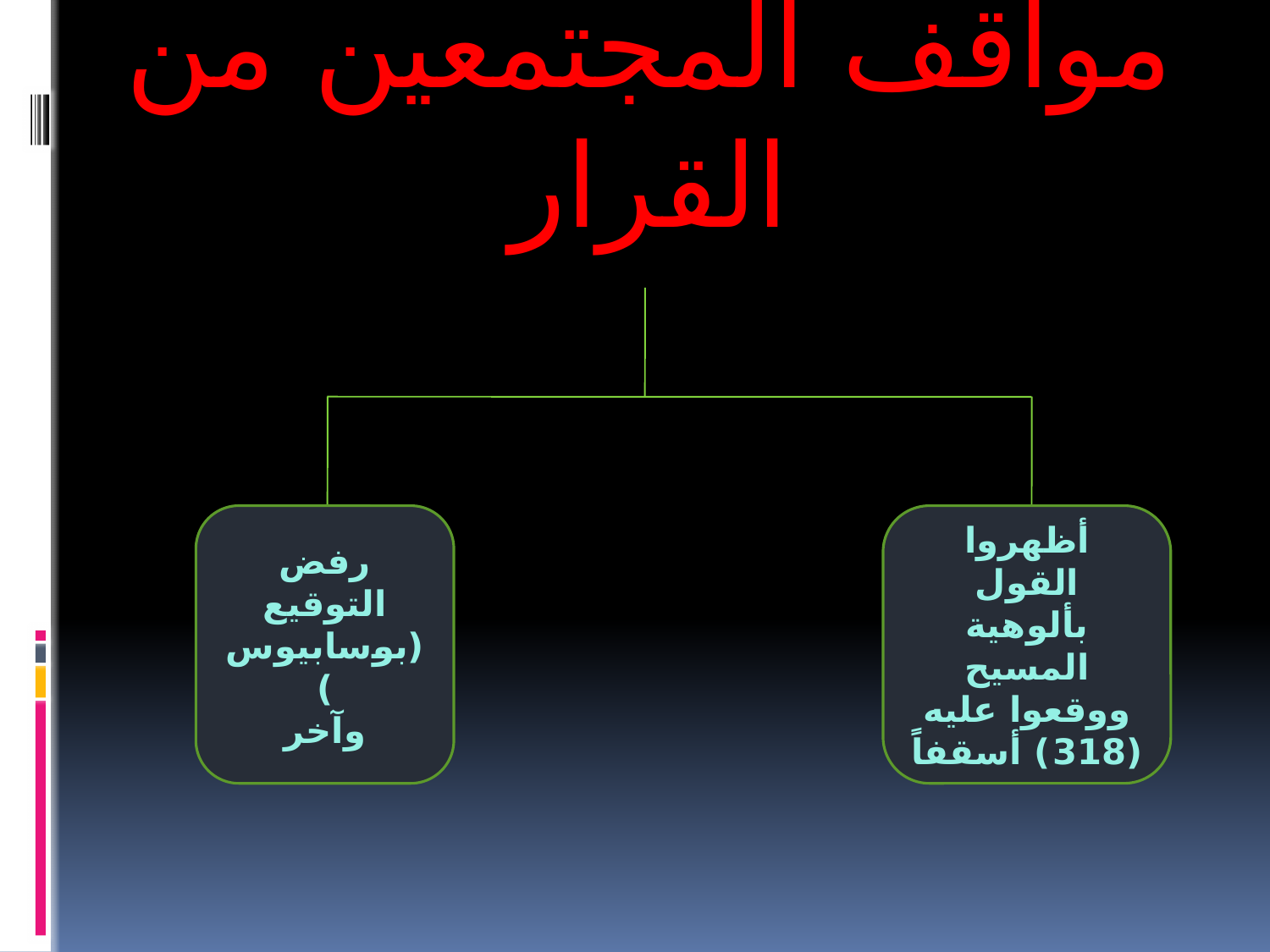

مواقف المجتمعين من القرار

رفض التوقيع (بوسابيوس)
وآخر
أظهروا القول بألوهية المسيح ووقعوا عليه
(318) أسقفاً